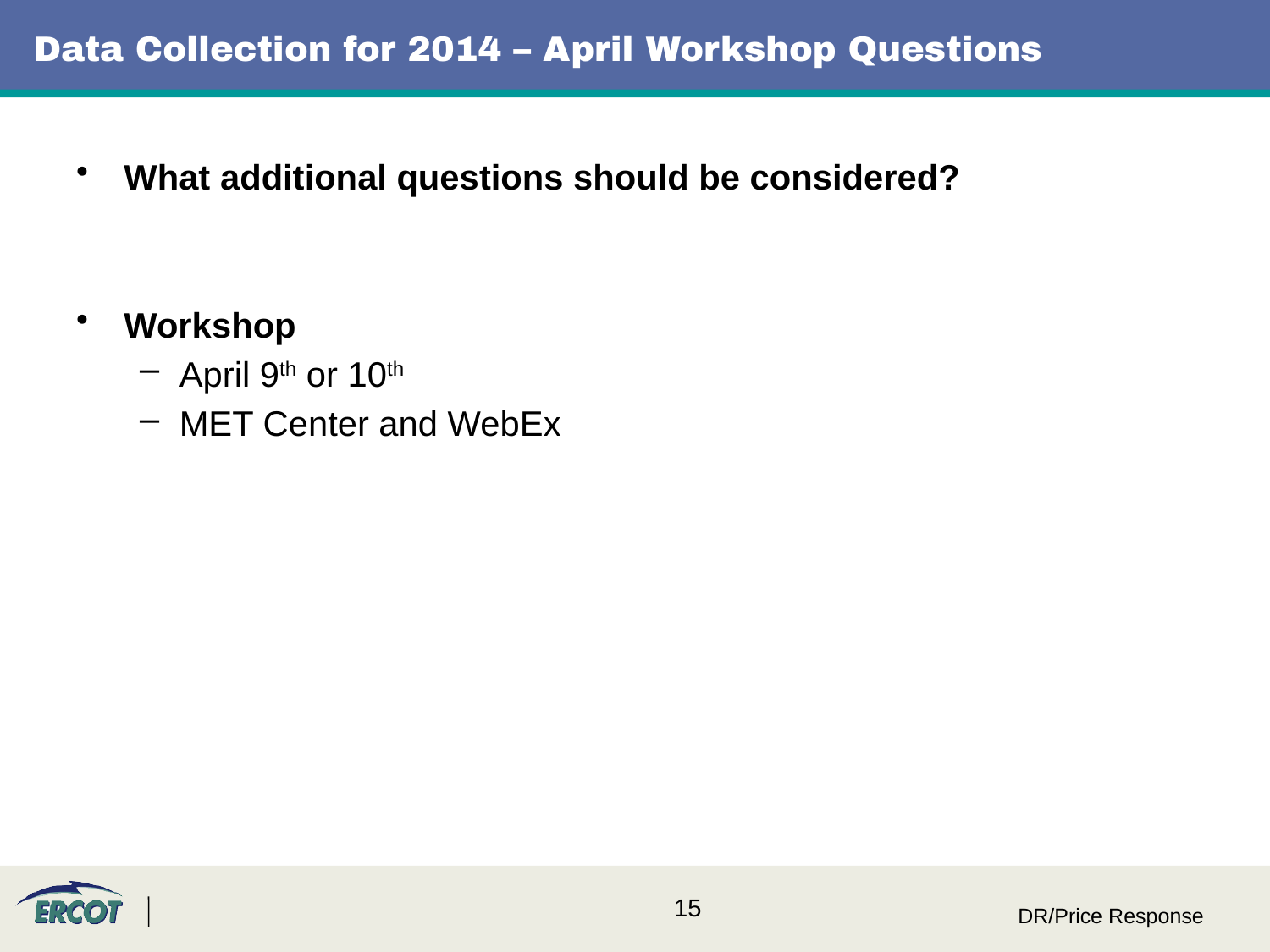

# Data Collection for 2014 – April Workshop Questions
What additional questions should be considered?

Workshop
April 9th or 10th
MET Center and WebEx
DR/Price Response